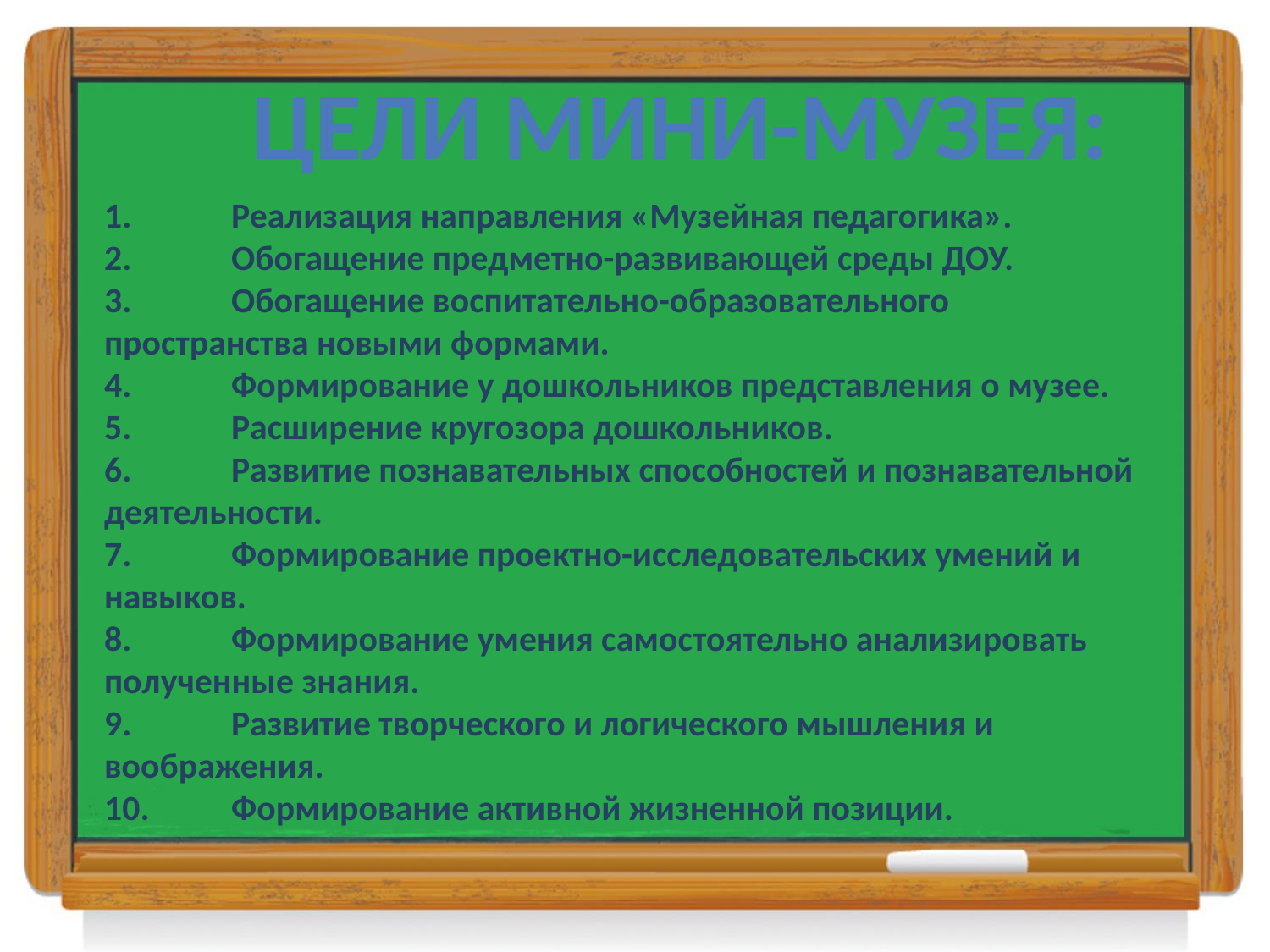

Цели мини-музея:
1.	Реализация направления «Музейная педагогика».
2.	Обогащение предметно-развивающей среды ДОУ.
3.	Обогащение воспитательно-образовательного пространства новыми формами.
4.	Формирование у дошкольников представления о музее.
5.	Расширение кругозора дошкольников.
6.	Развитие познавательных способностей и познавательной деятельности.
7.	Формирование проектно-исследовательских умений и навыков.
8.	Формирование умения самостоятельно анализировать полученные знания.
9.	Развитие творческого и логического мышления и воображения.
10.	Формирование активной жизненной позиции.